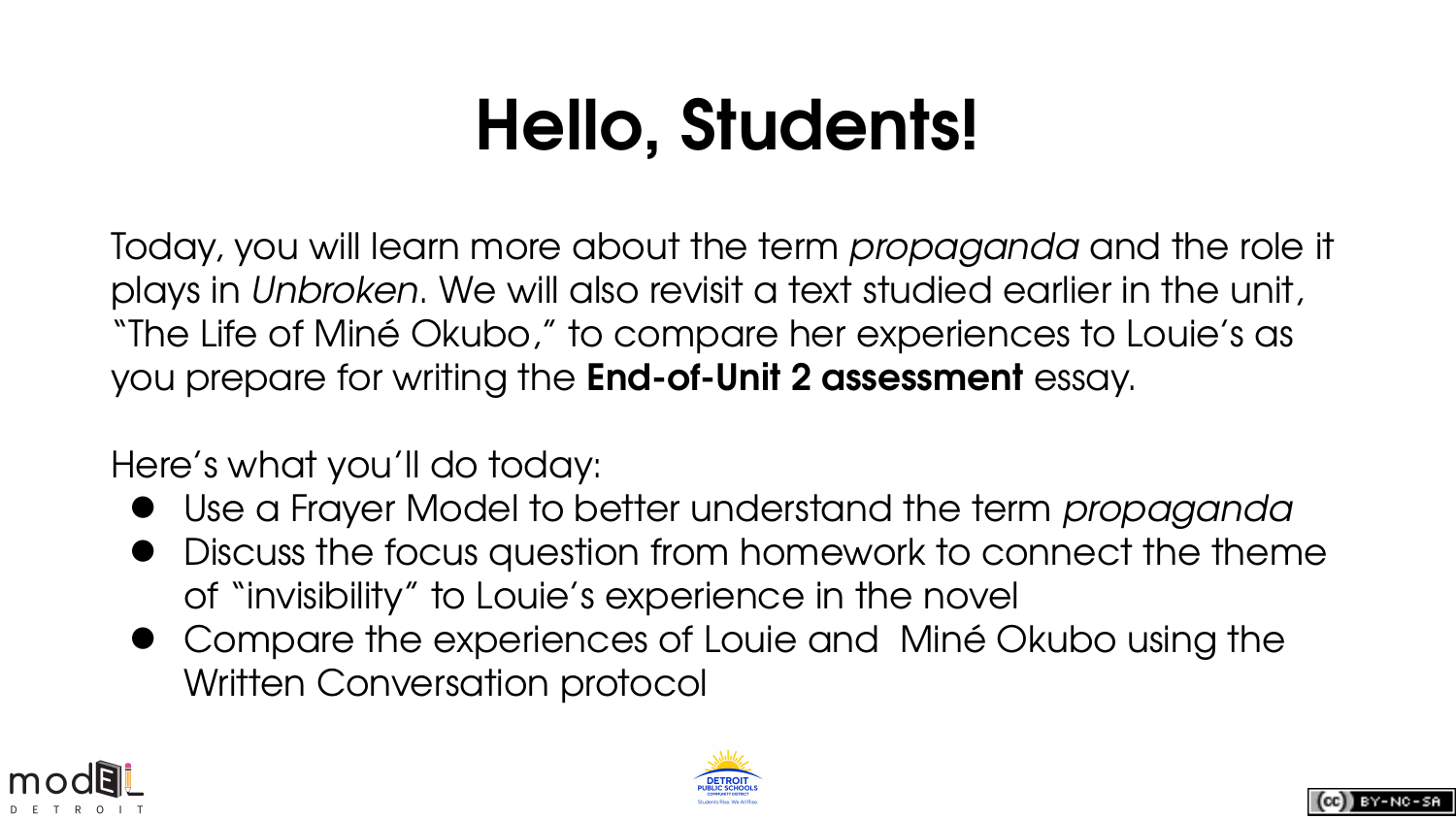

# Hello, Students!
Today, you will learn more about the term propaganda and the role it plays in Unbroken. We will also revisit a text studied earlier in the unit, “The Life of Miné Okubo,” to compare her experiences to Louie’s as you prepare for writing the End-of-Unit 2 assessment essay.
Here’s what you’ll do today:
Use a Frayer Model to better understand the term propaganda
Discuss the focus question from homework to connect the theme of “invisibility” to Louie’s experience in the novel
Compare the experiences of Louie and  Miné Okubo using the Written Conversation protocol